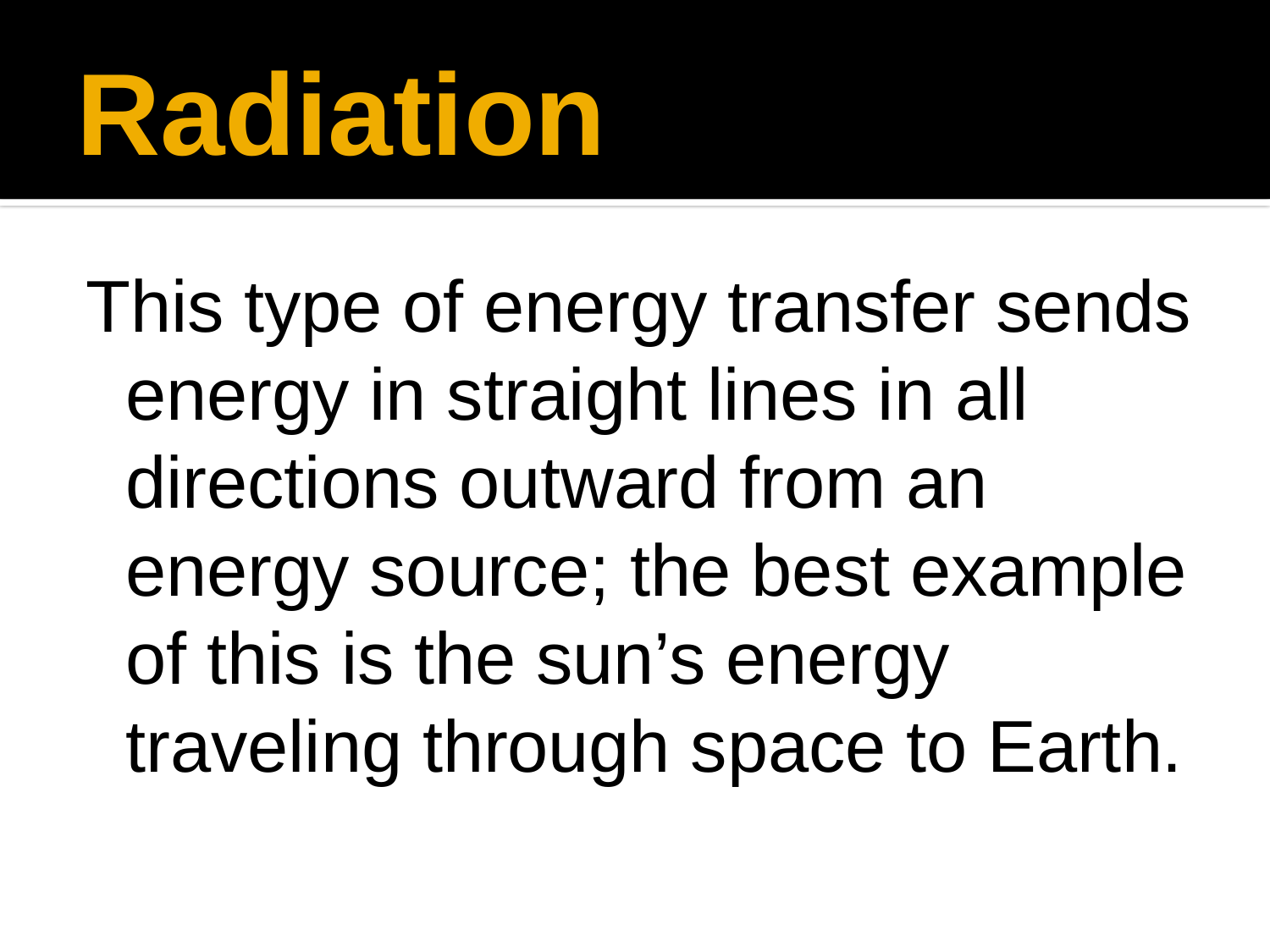

# Radiation
This type of energy transfer sends energy in straight lines in all directions outward from an energy source; the best example of this is the sun’s energy traveling through space to Earth.